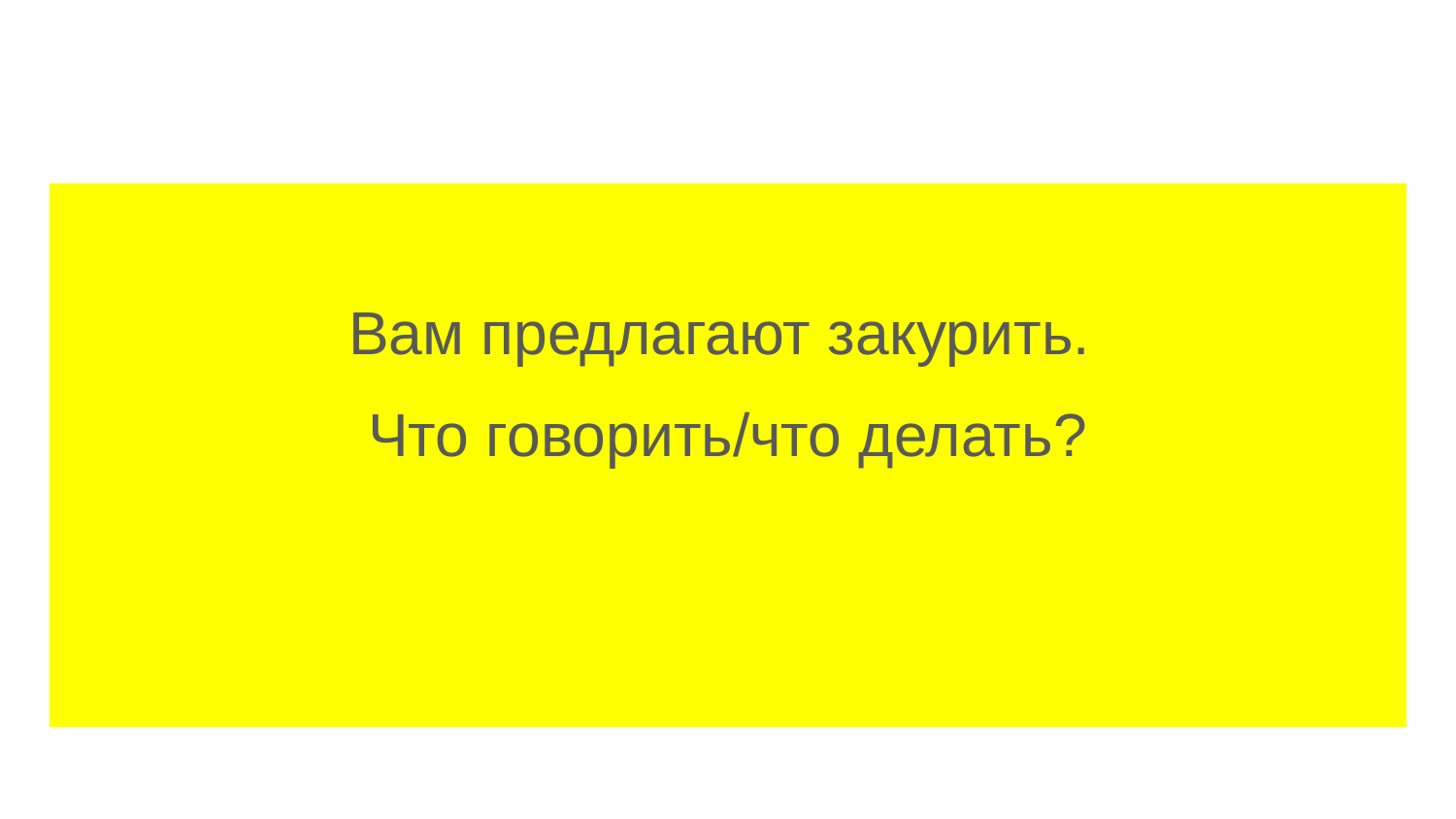

#

Вам предлагают закурить.
Что говорить/что делать?